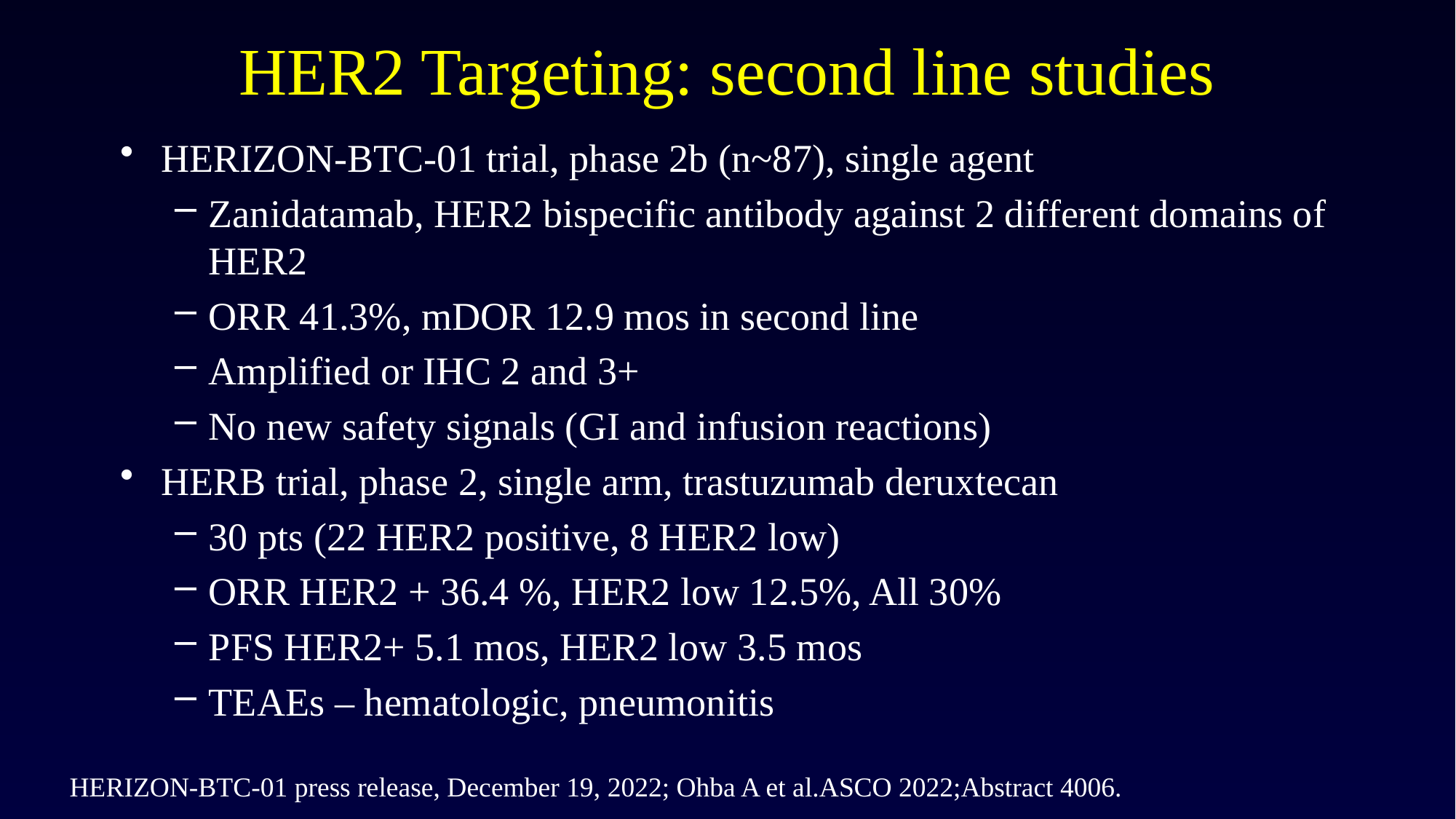

# HER2 Targeting: second line studies
HERIZON-BTC-01 trial, phase 2b (n~87), single agent
Zanidatamab, HER2 bispecific antibody against 2 different domains of HER2
ORR 41.3%, mDOR 12.9 mos in second line
Amplified or IHC 2 and 3+
No new safety signals (GI and infusion reactions)
HERB trial, phase 2, single arm, trastuzumab deruxtecan
30 pts (22 HER2 positive, 8 HER2 low)
ORR HER2 + 36.4 %, HER2 low 12.5%, All 30%
PFS HER2+ 5.1 mos, HER2 low 3.5 mos
TEAEs – hematologic, pneumonitis
HERIZON-BTC-01 press release, December 19, 2022; Ohba A et al.ASCO 2022;Abstract 4006.